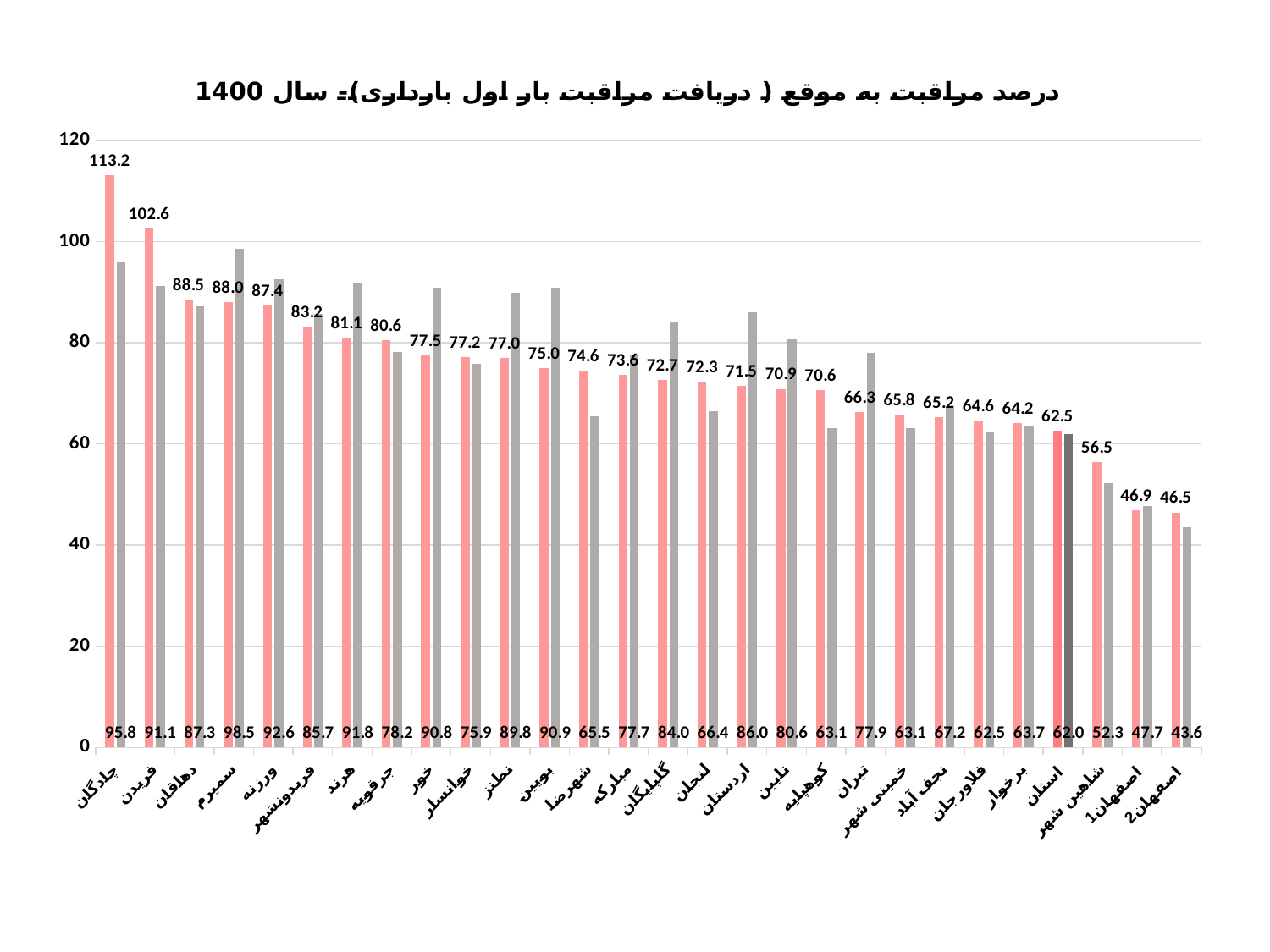

### Chart: درصد مراقبت به موقع ( دریافت مراقبت بار اول بارداری)- سال 1400

| Category | درصد مراقبت به موقع( دریافت مراقبت بار اول بارداری)-6 ماهه اول 1401 | درصد مراقبت به موقع( دریافت مراقبت بار اول بارداری)-سال 1400 |
|---|---|---|
| چادگان | 113.19796954314721 | 95.83333333333334 |
| فریدن | 102.56410256410255 | 91.14139693356049 |
| دهاقان | 88.46153846153845 | 87.27272727272727 |
| سمیرم | 88.02588996763754 | 98.53658536585365 |
| ورزنه | 87.37373737373737 | 92.6208651399491 |
| فریدونشهر | 83.16326530612244 | 85.71428571428571 |
| هرند | 81.08108108108108 | 91.81494661921708 |
| جرقویه | 80.5668016194332 | 78.18181818181819 |
| خور | 77.51937984496125 | 90.83333333333333 |
| خوانسار | 77.16535433070865 | 75.87412587412588 |
| نطنز | 77.04280155642024 | 89.82300884955751 |
| بویین | 75.0 | 90.86294416243655 |
| شهرضا | 74.57212713936431 | 65.52139843279083 |
| مبارکه | 73.62385321100918 | 77.71771771771772 |
| گلپایگان | 72.66355140186917 | 83.98169336384439 |
| لنجان | 72.3338485316847 | 66.44118752348741 |
| اردستان | 71.48288973384031 | 85.98726114649682 |
| نایین | 70.8994708994709 | 80.64516129032258 |
| کوهپایه | 70.64220183486239 | 63.095238095238095 |
| تیران | 66.34241245136187 | 77.9471544715447 |
| خمینی شهر | 65.80538757559098 | 63.13768513439386 |
| نجف آباد | 65.23046092184369 | 67.21749696233292 |
| فلاورجان | 64.63414634146342 | 62.526766595289075 |
| برخوار | 64.17910447761194 | 63.68000000000001 |
| استان  | 62.54387196406008 | 61.96848942737366 |
| شاهین شهر | 56.453028972783144 | 52.26495726495727 |
| اصفهان1  | 46.86593151479977 | 47.66355140186916 |
| اصفهان2  | 46.45580344535442 | 43.63308854094499 |